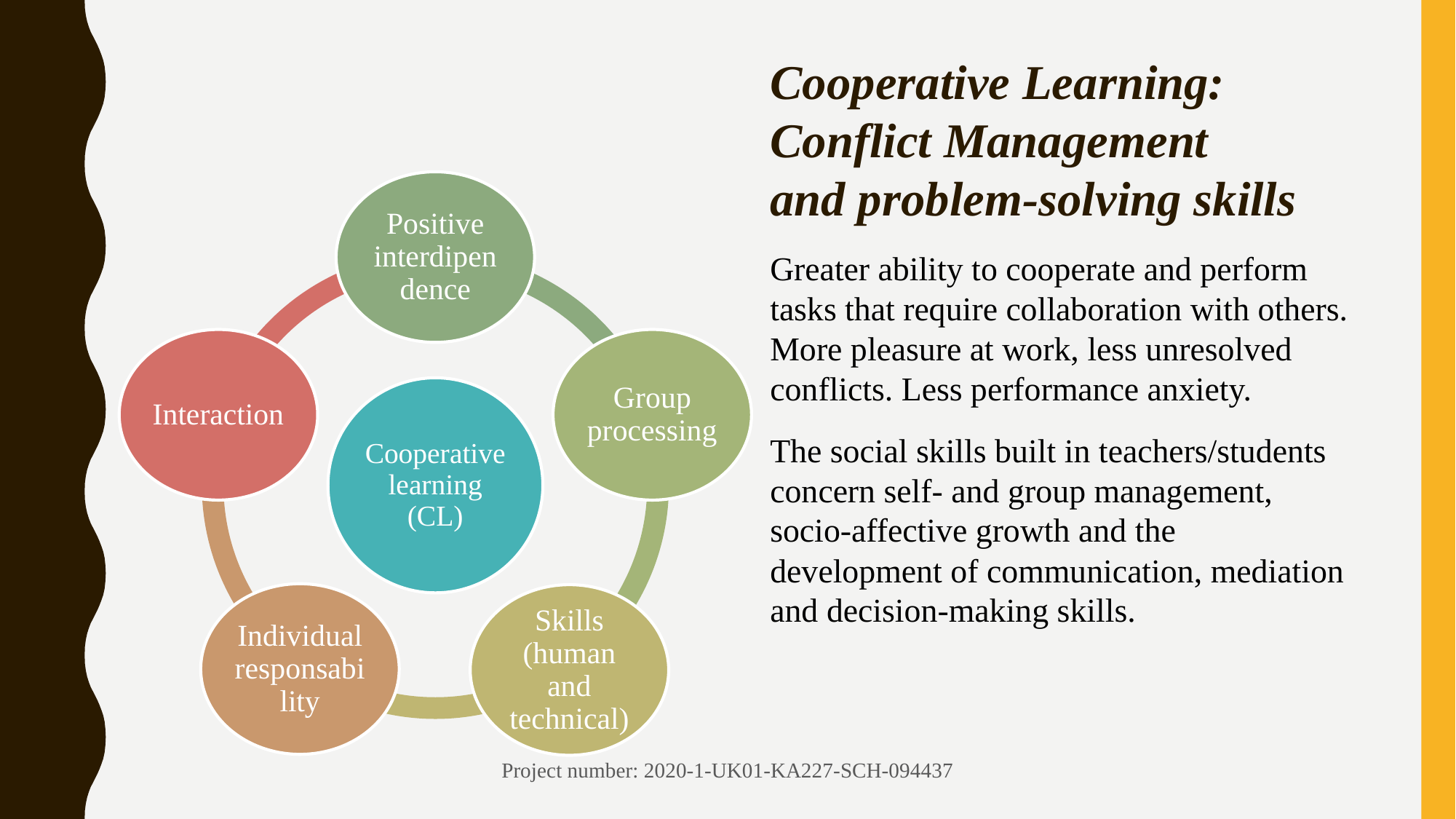

# Cooperative Learning: Conflict Management and problem-solving skills

Cooperative learning (CL)
Positive interdipendence
Group processing
Skills (human and technical)
Individual responsability
Interaction
Greater ability to cooperate and perform tasks that require collaboration with others. More pleasure at work, less unresolved conflicts. Less performance anxiety.
The social skills built in teachers/students concern self- and group management, socio-affective growth and the development of communication, mediation and decision-making skills.

Project number: 2020-1-UK01-KA227-SCH-094437